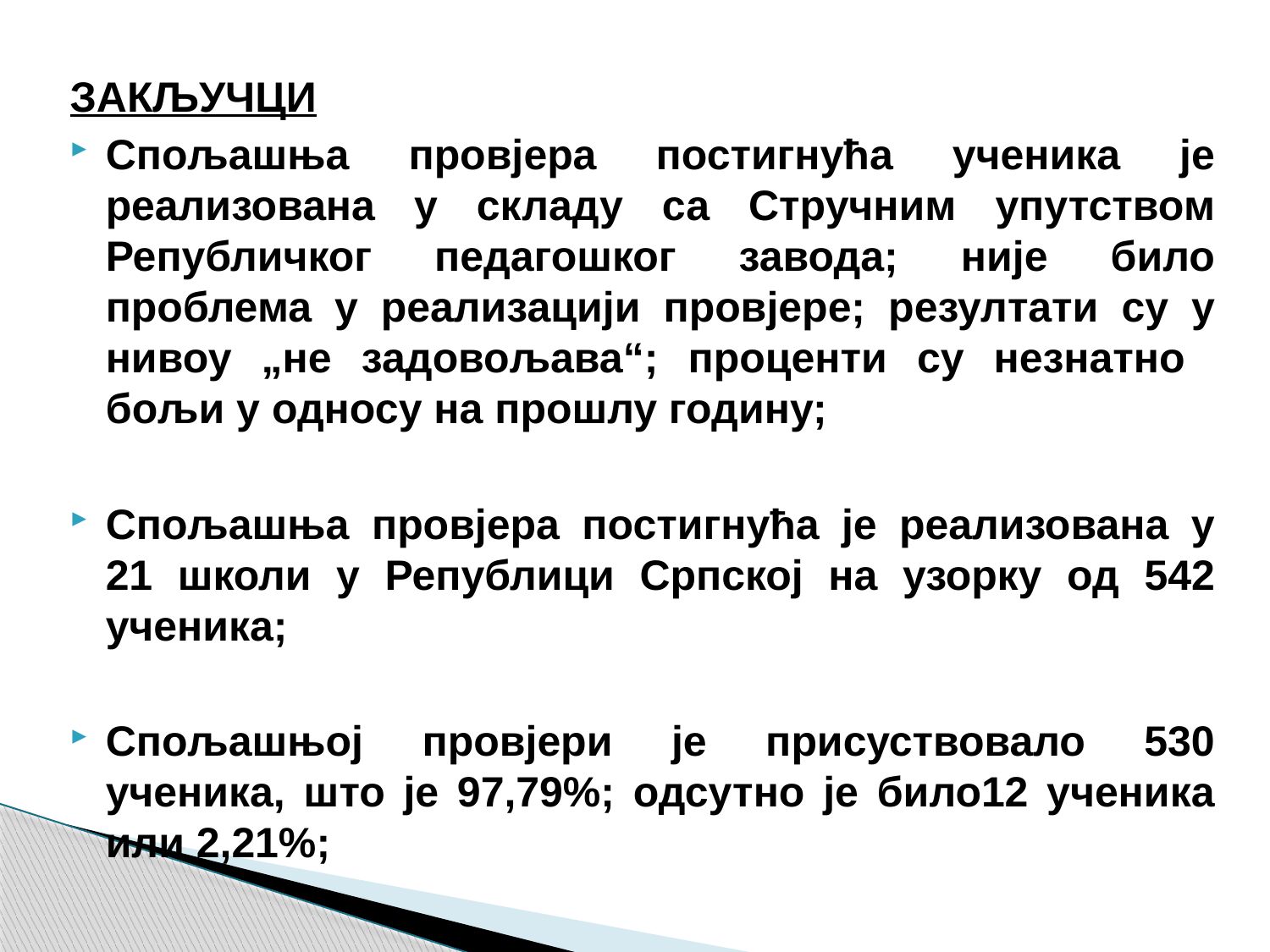

ЗАКЉУЧЦИ
Спољашња провјера постигнућа ученика је реализована у складу са Стручним упутством Републичког педагошког завода; није било проблема у реализацији провјере; резултати су у нивоу „не задовољава“; проценти су незнатно  бољи у односу на прошлу годину;

Спољашња провјера постигнућа је реализована у 21 школи у Републици Српској на узорку од 542 ученика;

Спољашњој провјери је присуствовало 530 ученика, што је 97,79%; одсутно је било12 ученика или 2,21%;